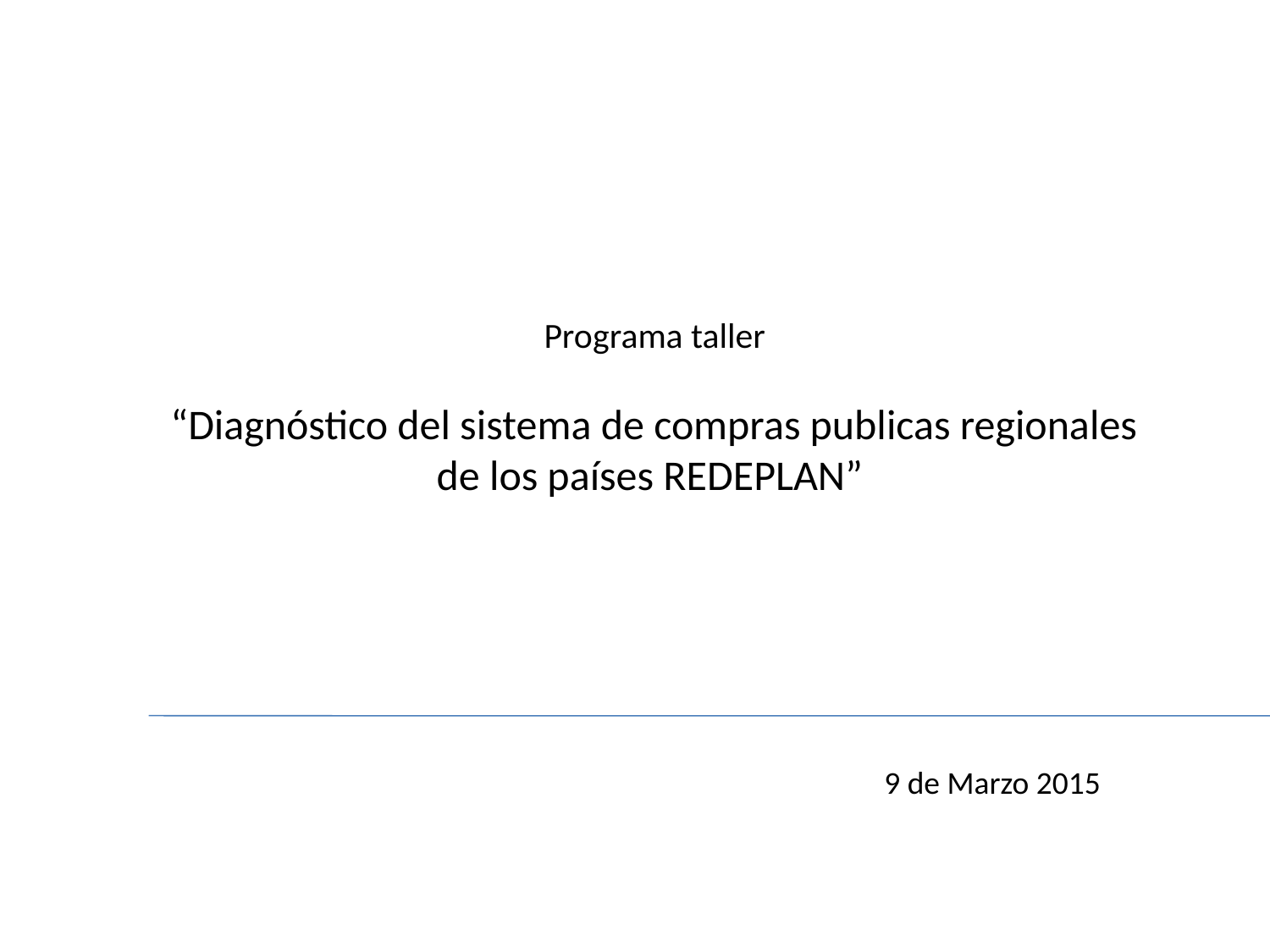

# Programa taller “Diagnóstico del sistema de compras publicas regionales de los países REDEPLAN”

9 de Marzo 2015